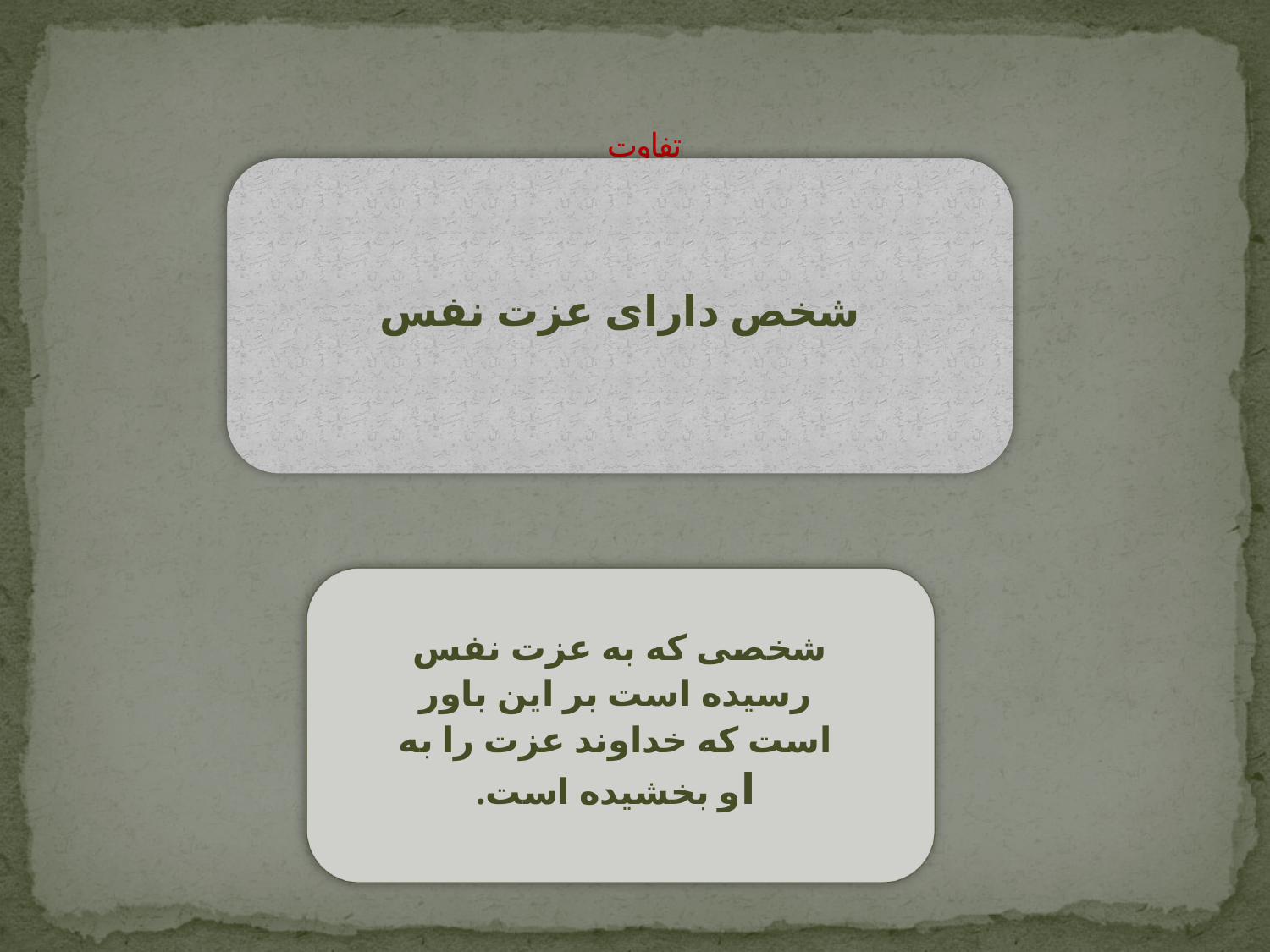

# تفاوت شخص معجب وشخص دارای عزت نفس
شخص دارای عزت نفس
شخصی که به عزت نفس
 رسیده است بر این باور
 است که خداوند عزت را به
 او بخشیده است.
شخص معجب